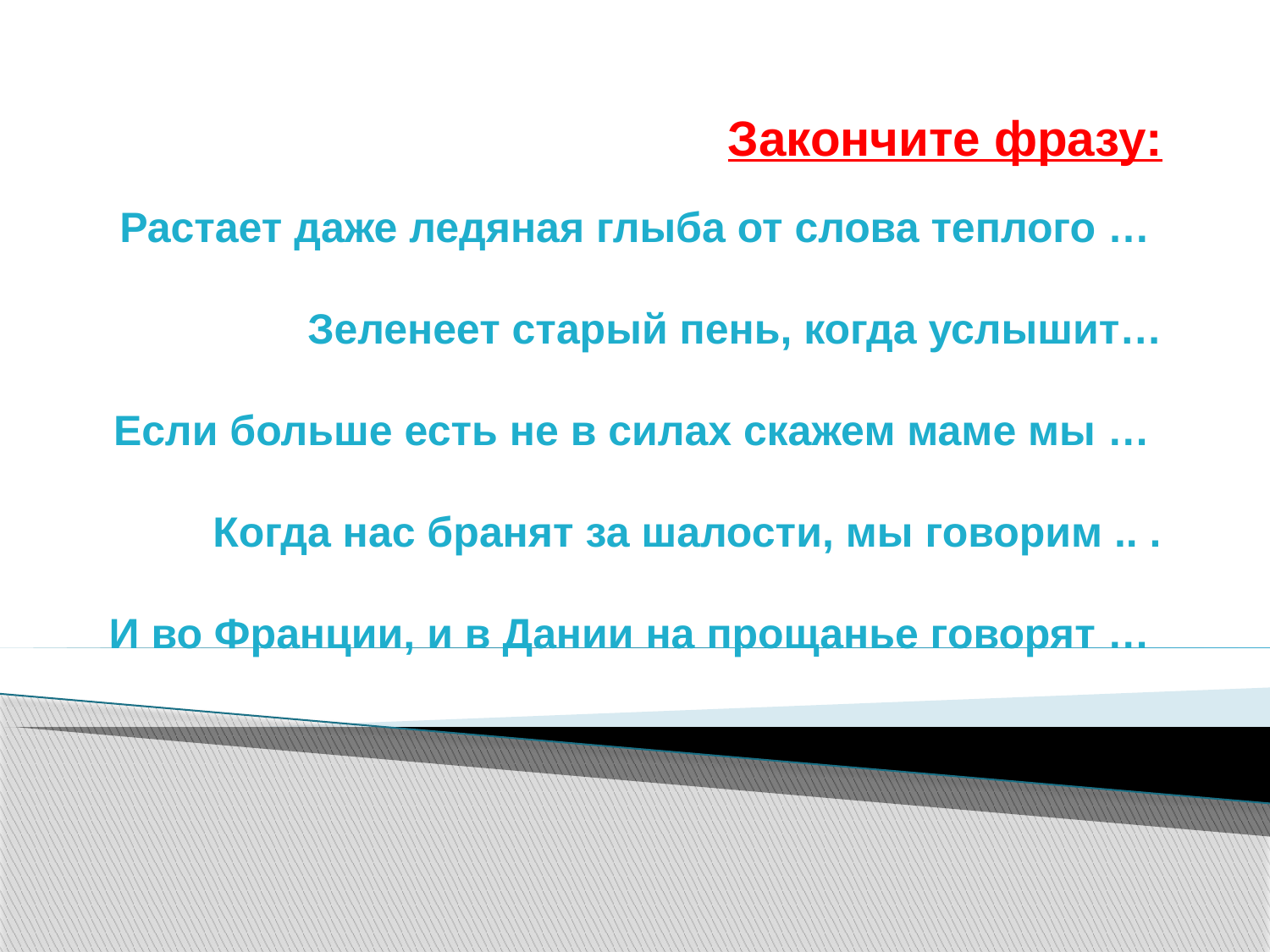

# Закончите фразу: Растает даже ледяная глыба от слова теплого … Зеленеет старый пень, когда услышит… Если больше есть не в силах скажем маме мы … Когда нас бранят за шалости, мы говорим .. . И во Франции, и в Дании на прощанье говорят …